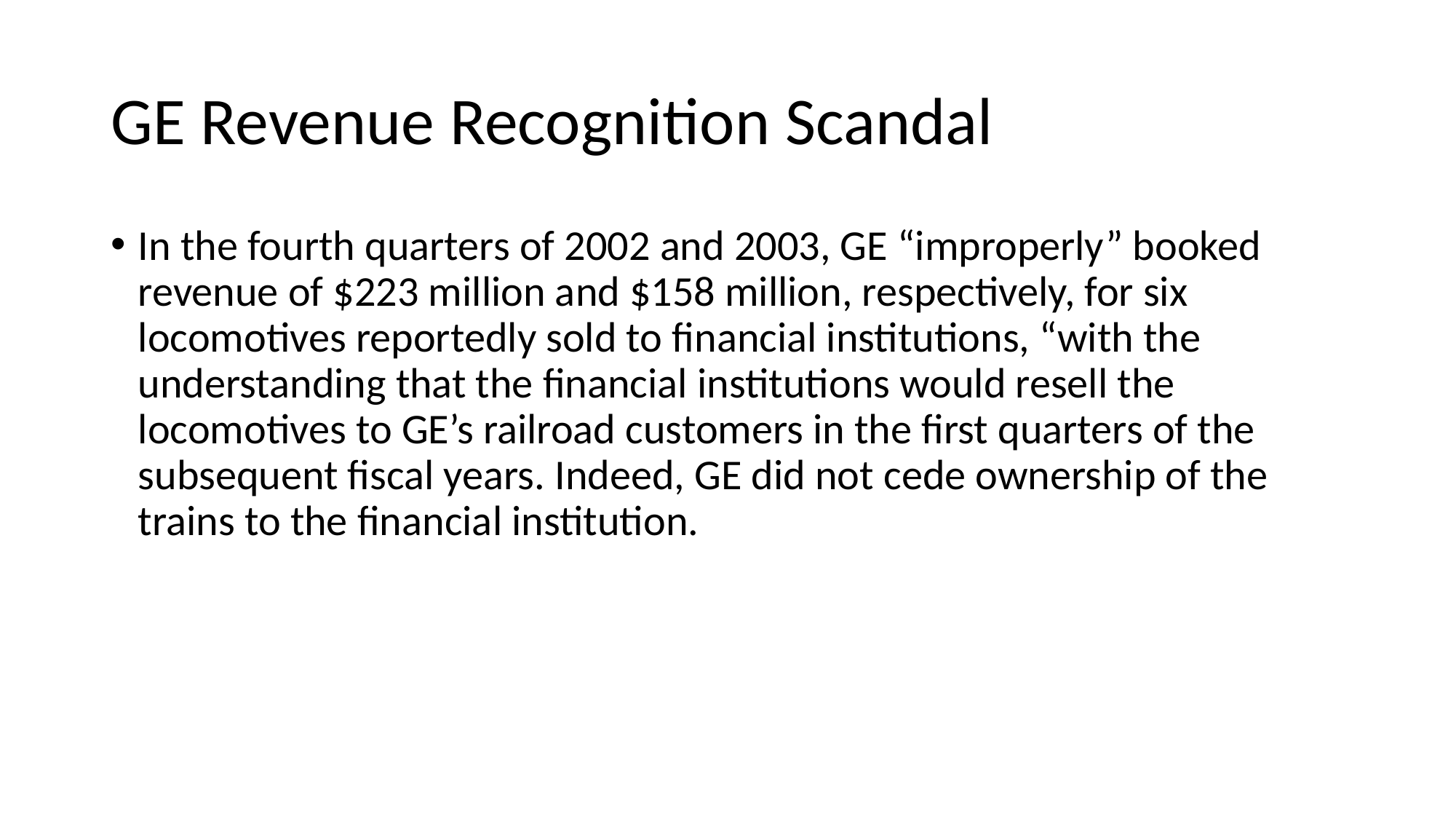

# GE Revenue Recognition Scandal
In the fourth quarters of 2002 and 2003, GE “improperly” booked revenue of $223 million and $158 million, respectively, for six locomotives reportedly sold to financial institutions, “with the understanding that the financial institutions would resell the locomotives to GE’s railroad customers in the first quarters of the subsequent fiscal years. Indeed, GE did not cede ownership of the trains to the financial institution.